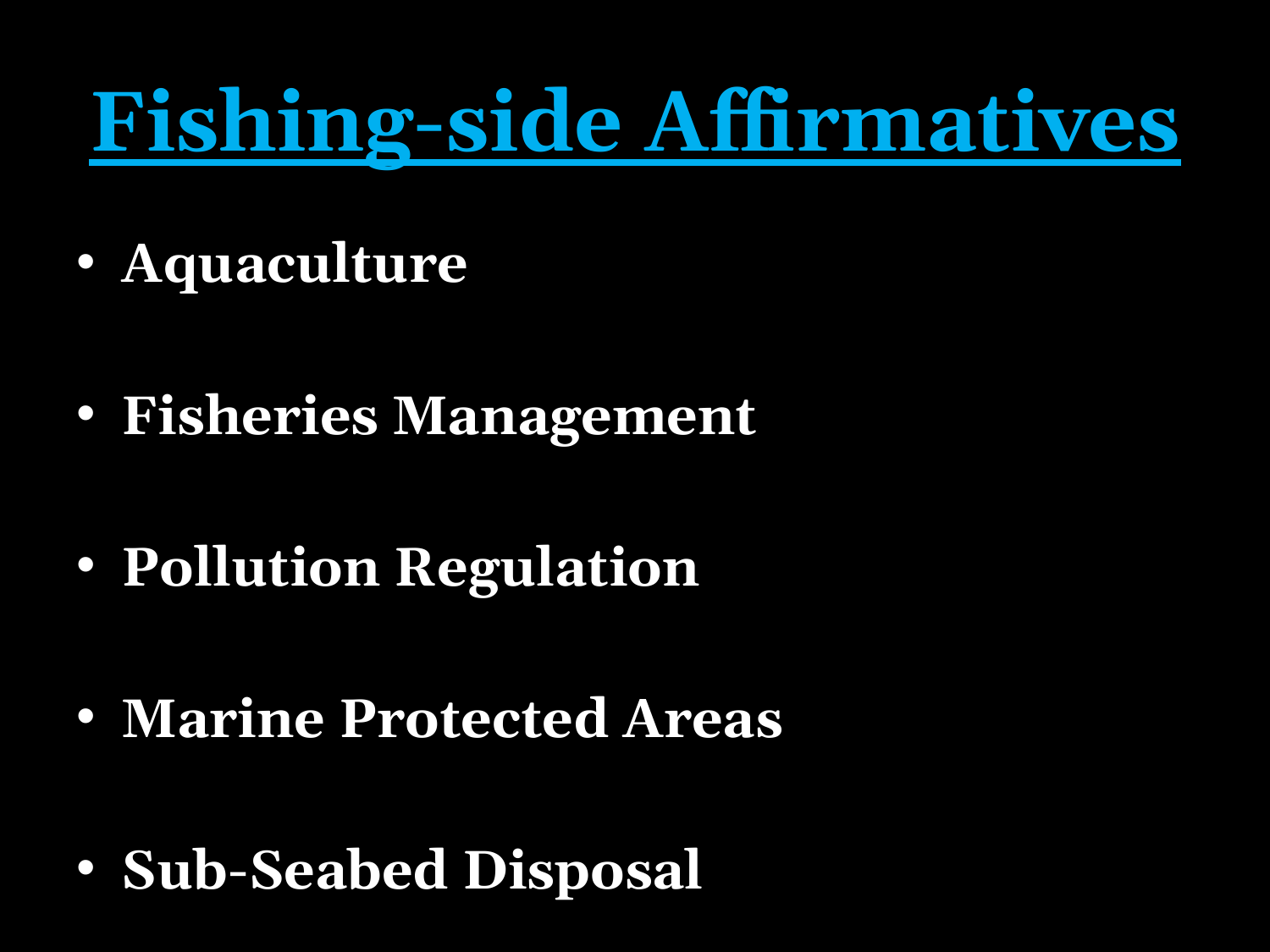

# Fishing-side Affirmatives
Aquaculture

Fisheries Management

Pollution Regulation

Marine Protected Areas

Sub-Seabed Disposal